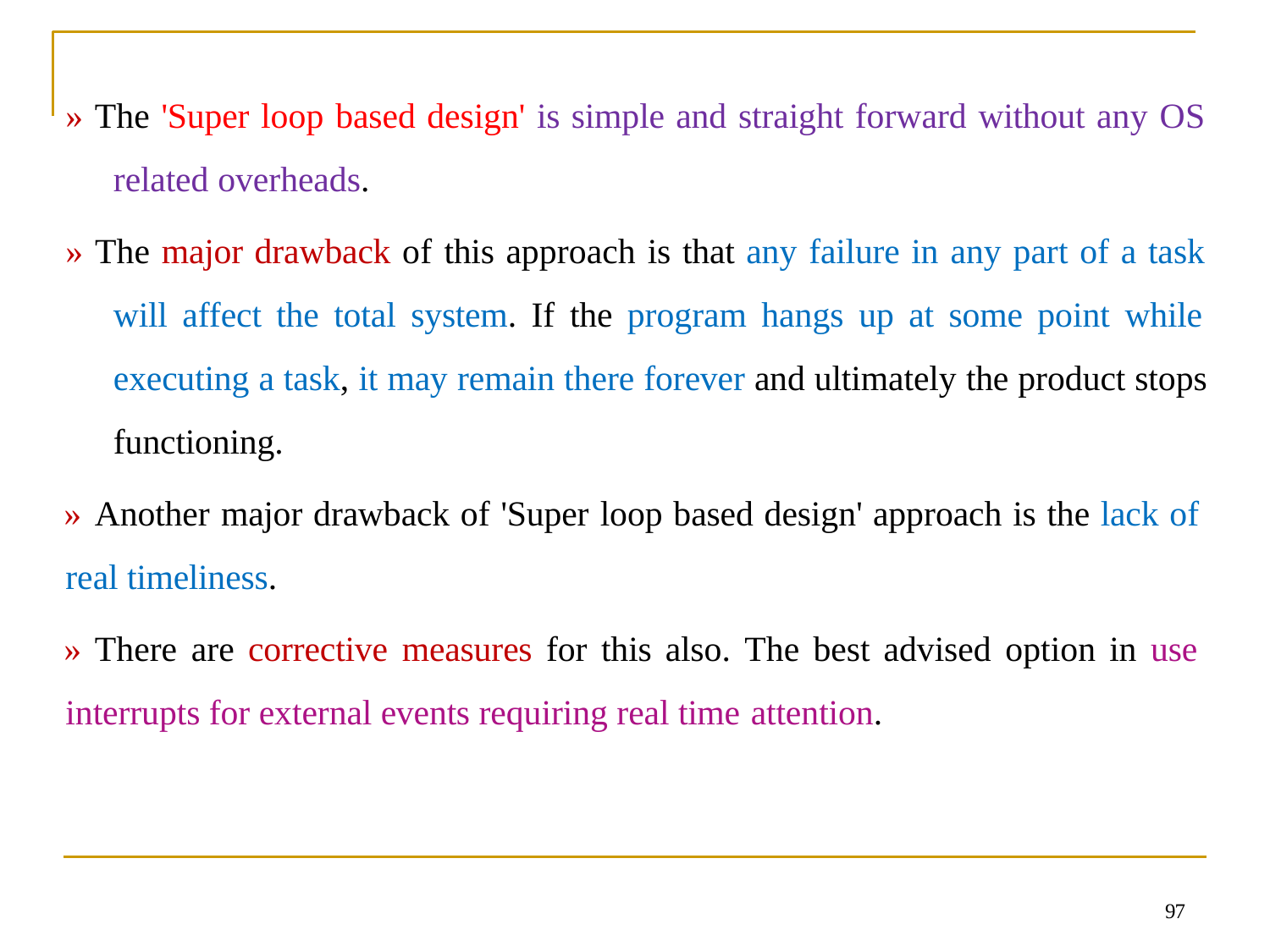

» The 'Super loop based design' is simple and straight forward without any OS  related overheads.
» The major drawback of this approach is that any failure in any part of a task  will affect the total system. If the program hangs up at some point while  executing a task, it may remain there forever and ultimately the product stops  functioning.
» Another major drawback of 'Super loop based design' approach is the lack of
real timeliness.
» There are corrective measures for this also. The best advised option in use
interrupts for external events requiring real time attention.
97